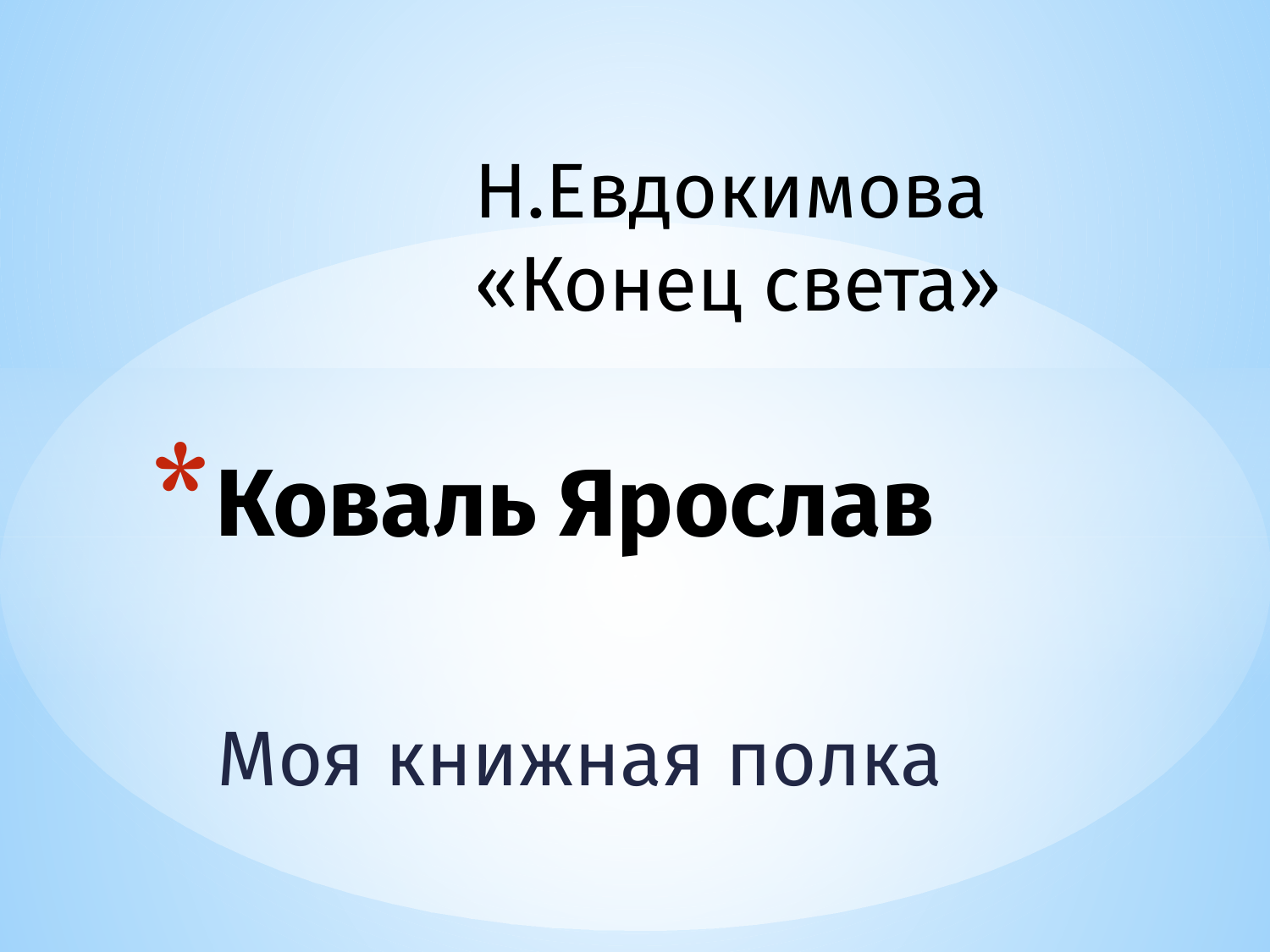

Н.Евдокимова «Конец света»
# Коваль Ярослав
Моя книжная полка